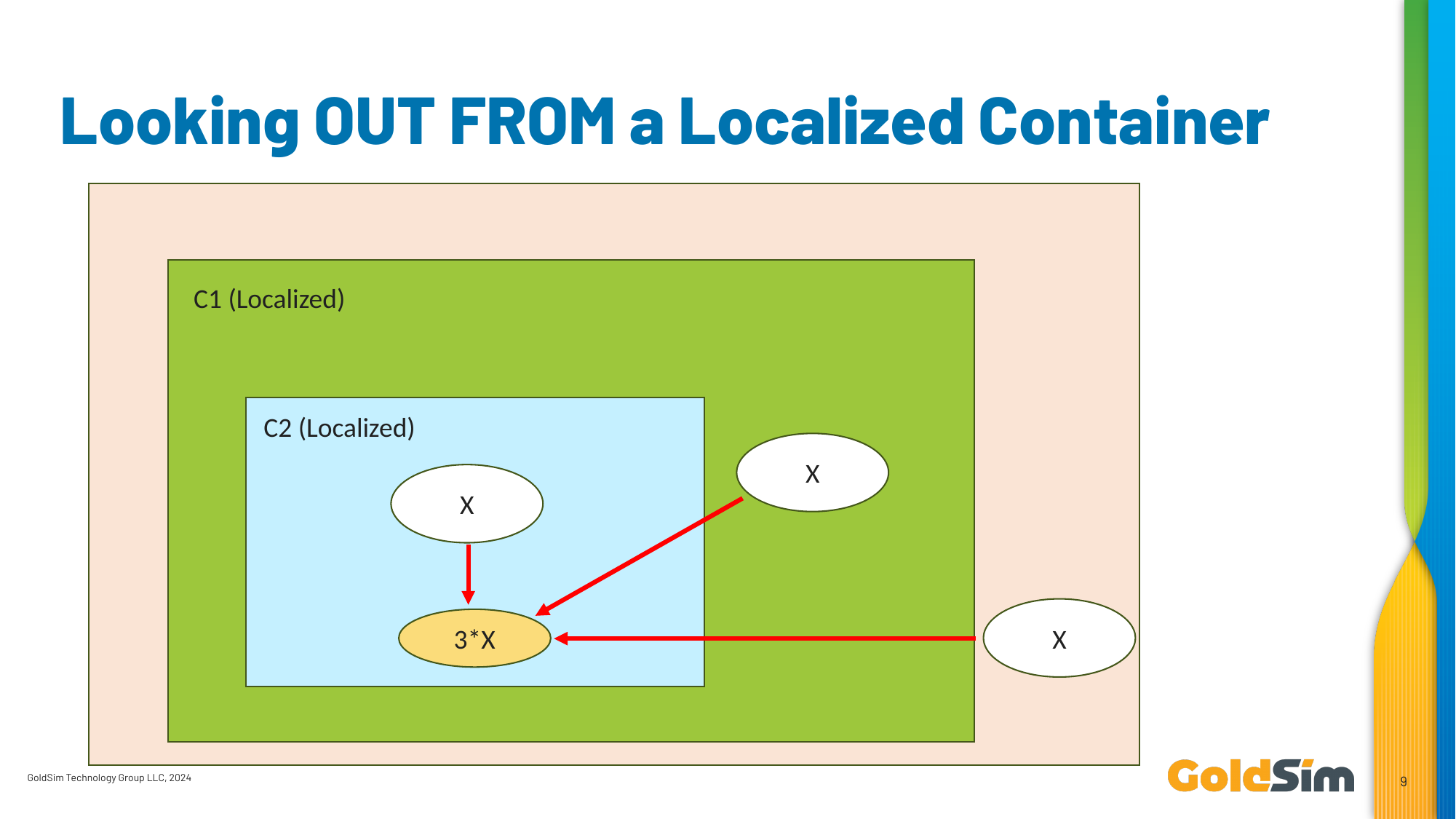

# Looking OUT FROM a Localized Container

dd
C1 (Localized)

C2 (Localized)
X
X
X
3*X
GoldSim Technology Group LLC, 2024
9